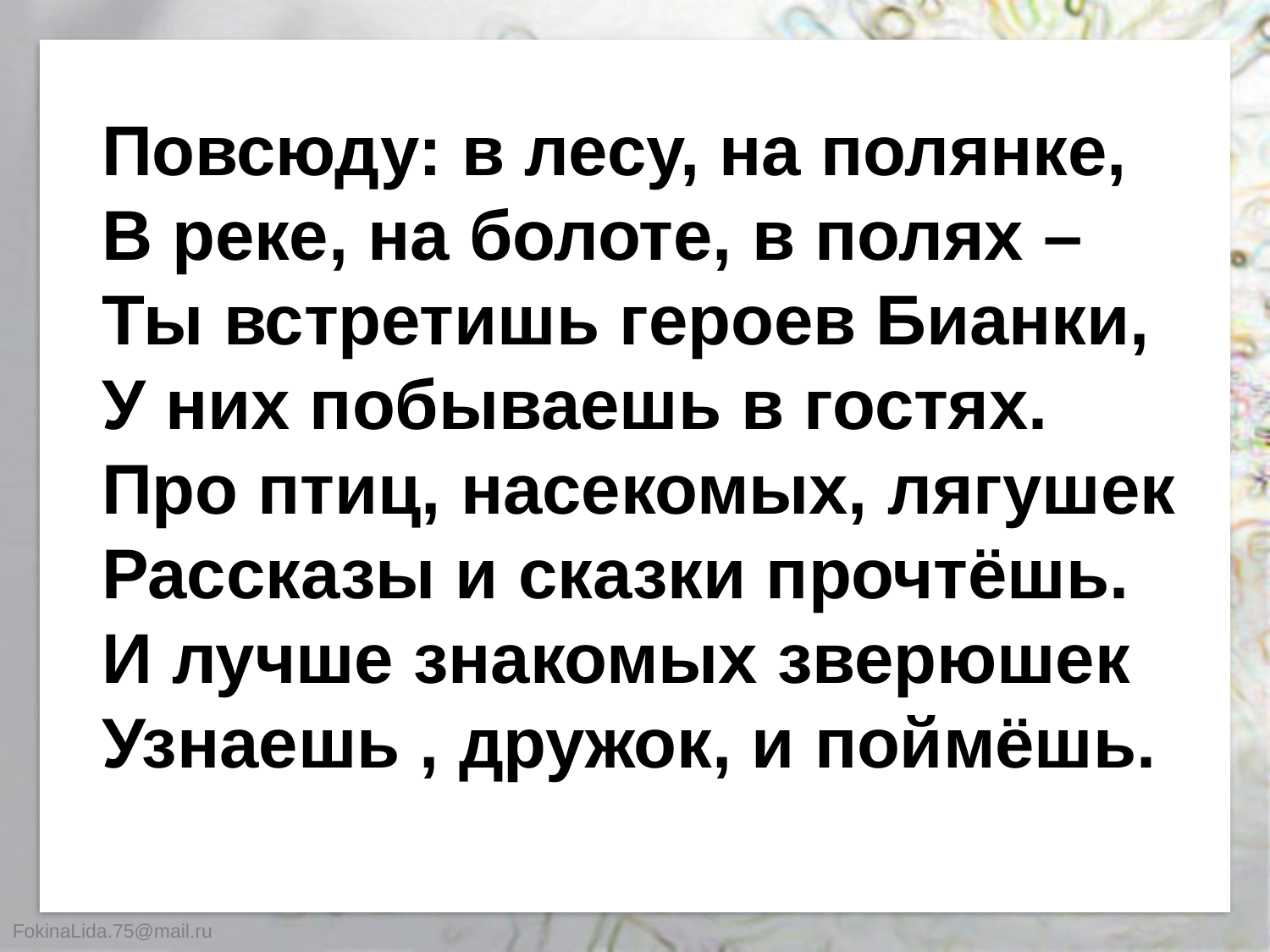

Повсюду: в лесу, на полянке,
В реке, на болоте, в полях –
Ты встретишь героев Бианки,
У них побываешь в гостях.
Про птиц, насекомых, лягушек
Рассказы и сказки прочтёшь.
И лучше знакомых зверюшек
Узнаешь , дружок, и поймёшь.